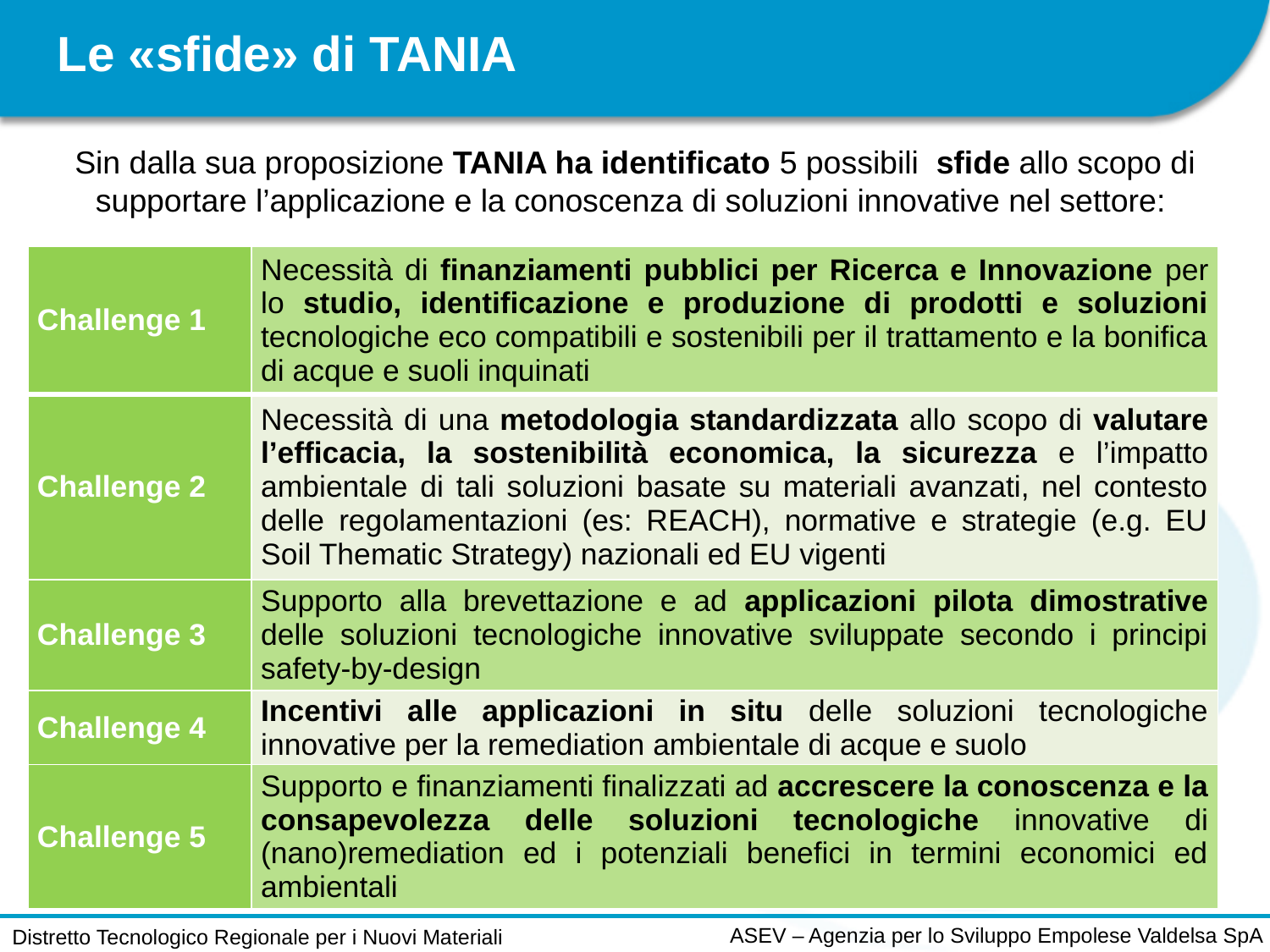

Le «sfide» di TANIA
Sin dalla sua proposizione TANIA ha identificato 5 possibili  sfide allo scopo di supportare l’applicazione e la conoscenza di soluzioni innovative nel settore:
| Challenge 1 | Necessità di finanziamenti pubblici per Ricerca e Innovazione per lo studio, identificazione e produzione di prodotti e soluzioni tecnologiche eco compatibili e sostenibili per il trattamento e la bonifica di acque e suoli inquinati |
| --- | --- |
| Challenge 2 | Necessità di una metodologia standardizzata allo scopo di valutare l’efficacia, la sostenibilità economica, la sicurezza e l’impatto ambientale di tali soluzioni basate su materiali avanzati, nel contesto delle regolamentazioni (es: REACH), normative e strategie (e.g. EU Soil Thematic Strategy) nazionali ed EU vigenti |
| Challenge 3 | Supporto alla brevettazione e ad applicazioni pilota dimostrative delle soluzioni tecnologiche innovative sviluppate secondo i principi safety-by-design |
| Challenge 4 | Incentivi alle applicazioni in situ delle soluzioni tecnologiche innovative per la remediation ambientale di acque e suolo |
| Challenge 5 | Supporto e finanziamenti finalizzati ad accrescere la conoscenza e la consapevolezza delle soluzioni tecnologiche innovative di (nano)remediation ed i potenziali benefici in termini economici ed ambientali |